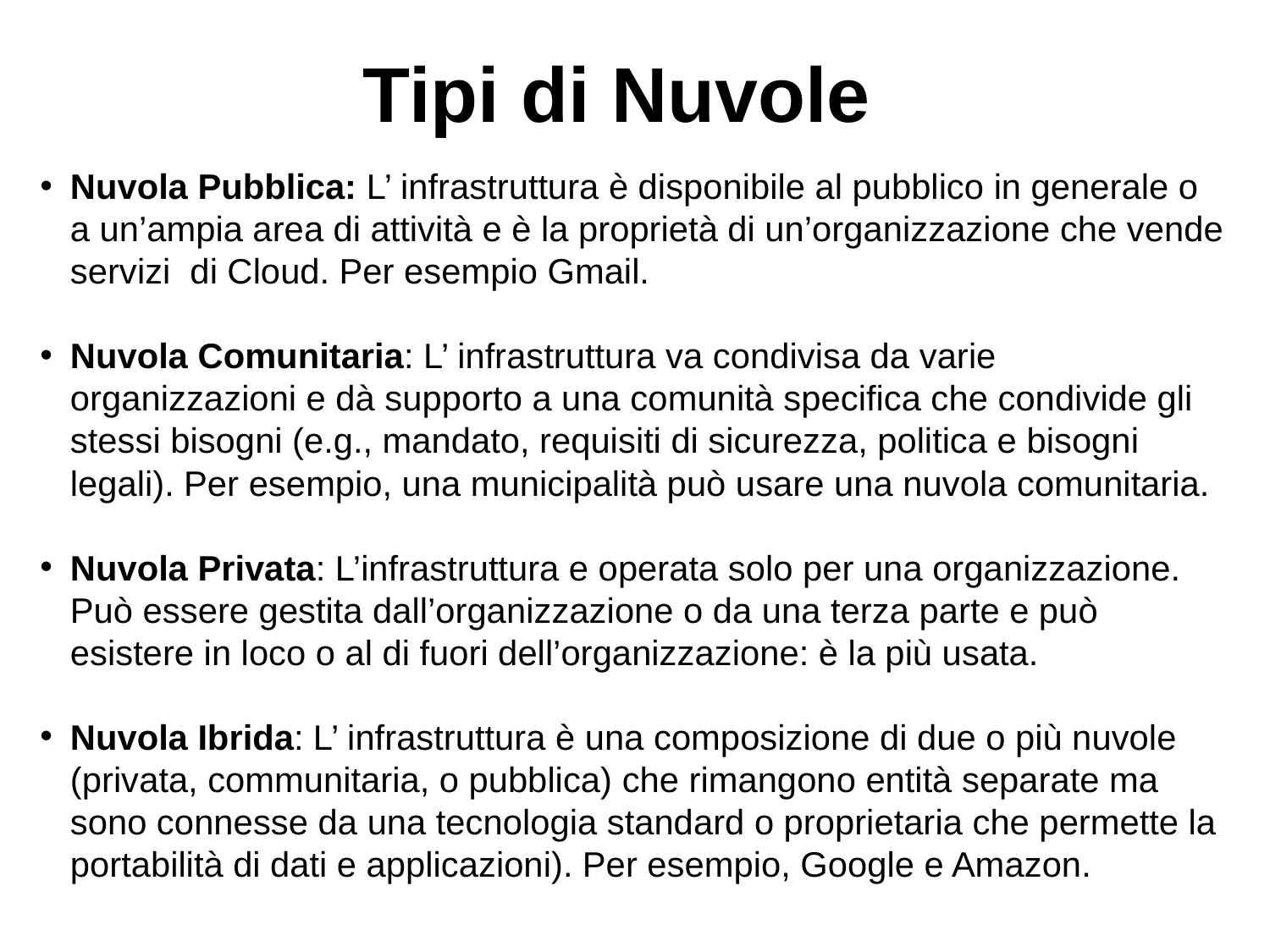

Tipi di Nuvole
Nuvola Pubblica: L’ infrastruttura è disponibile al pubblico in generale o a un’ampia area di attività e è la proprietà di un’organizzazione che vende servizi  di Cloud. Per esempio Gmail.

Nuvola Comunitaria: L’ infrastruttura va condivisa da varie organizzazioni e dà supporto a una comunità specifica che condivide gli stessi bisogni (e.g., mandato, requisiti di sicurezza, politica e bisogni legali). Per esempio, una municipalità può usare una nuvola comunitaria.

Nuvola Privata: L’infrastruttura e operata solo per una organizzazione. Può essere gestita dall’organizzazione o da una terza parte e può esistere in loco o al di fuori dell’organizzazione: è la più usata.

Nuvola Ibrida: L’ infrastruttura è una composizione di due o più nuvole (privata, communitaria, o pubblica) che rimangono entità separate ma sono connesse da una tecnologia standard o proprietaria che permette la portabilità di dati e applicazioni). Per esempio, Google e Amazon.